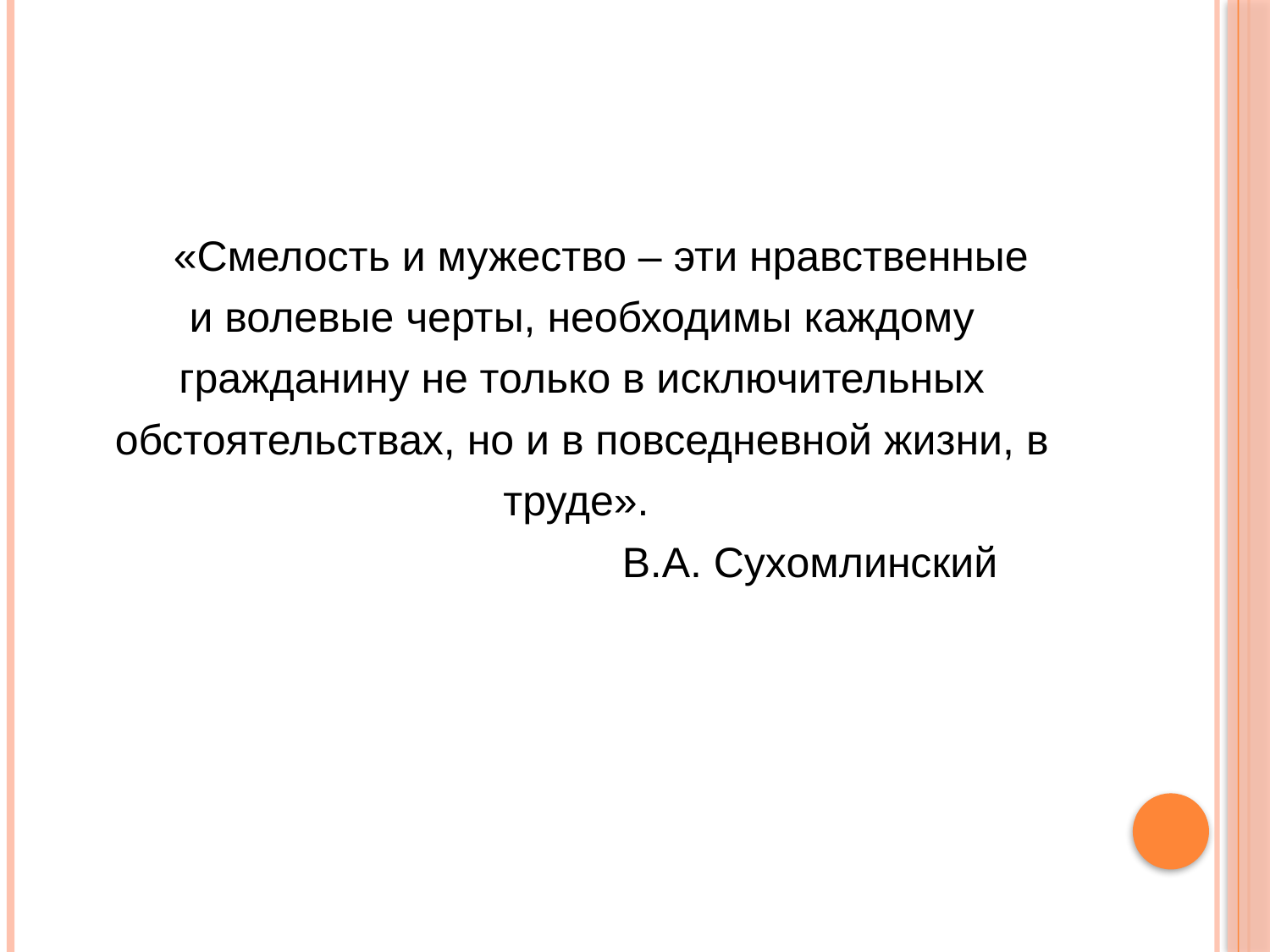

«Смелость и мужество – эти нравственные
и волевые черты, необходимы каждому
гражданину не только в исключительных
обстоятельствах, но и в повседневной жизни, в
труде».
					В.А. Сухомлинский